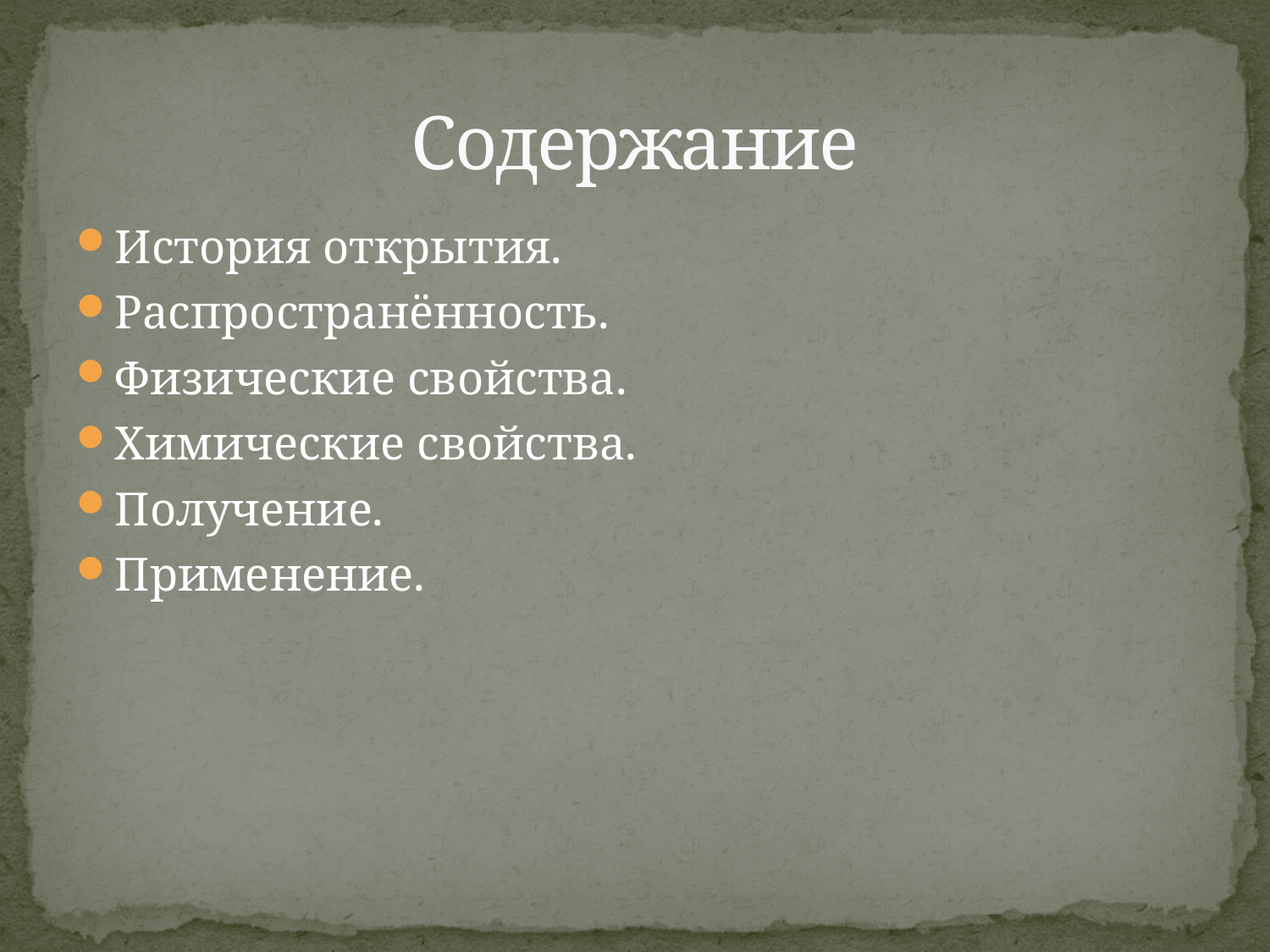

# Содержание
История открытия.
Распространённость.
Физические свойства.
Химические свойства.
Получение.
Применение.